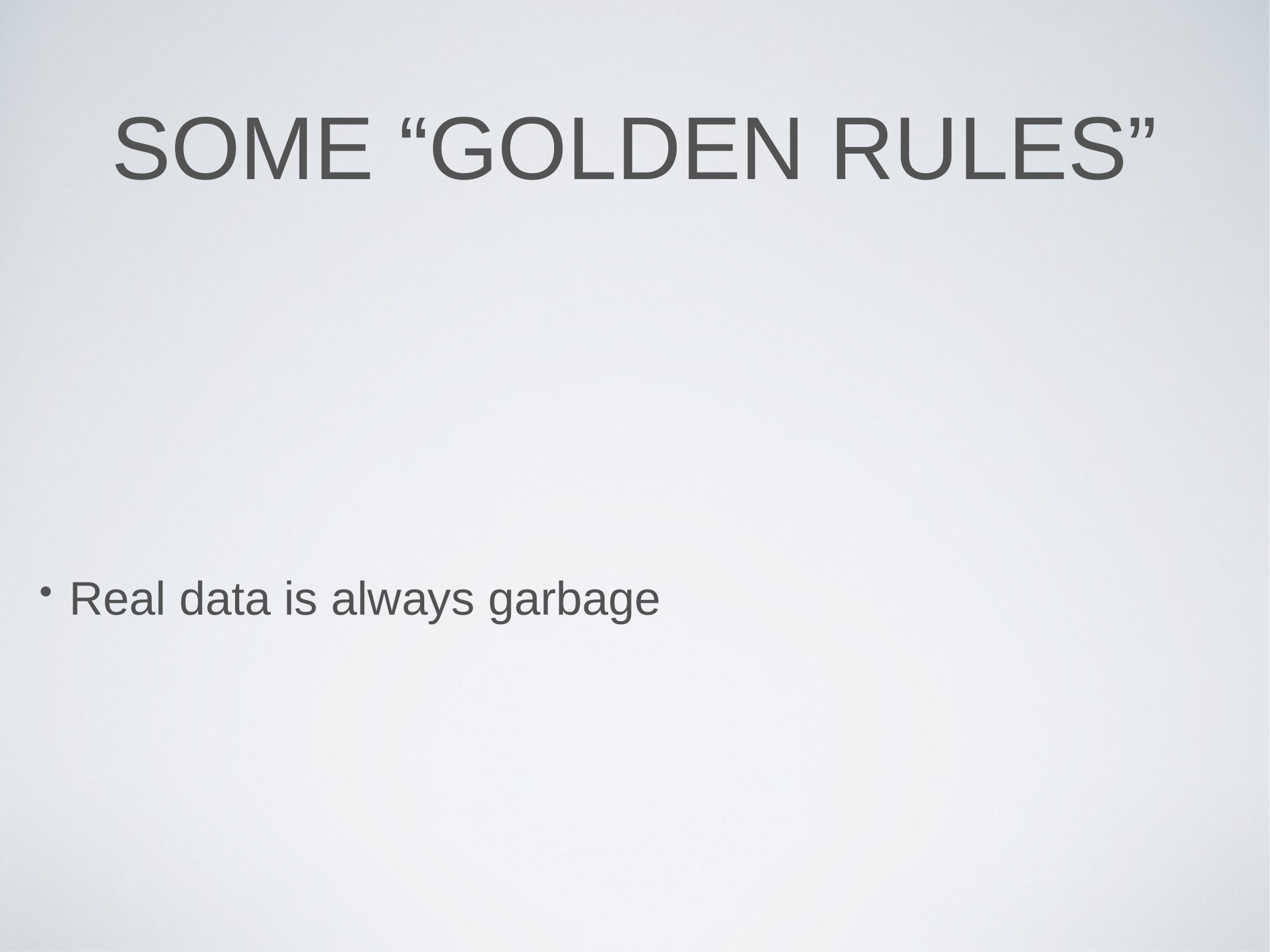

# Some “golden rules”
Real data is always garbage